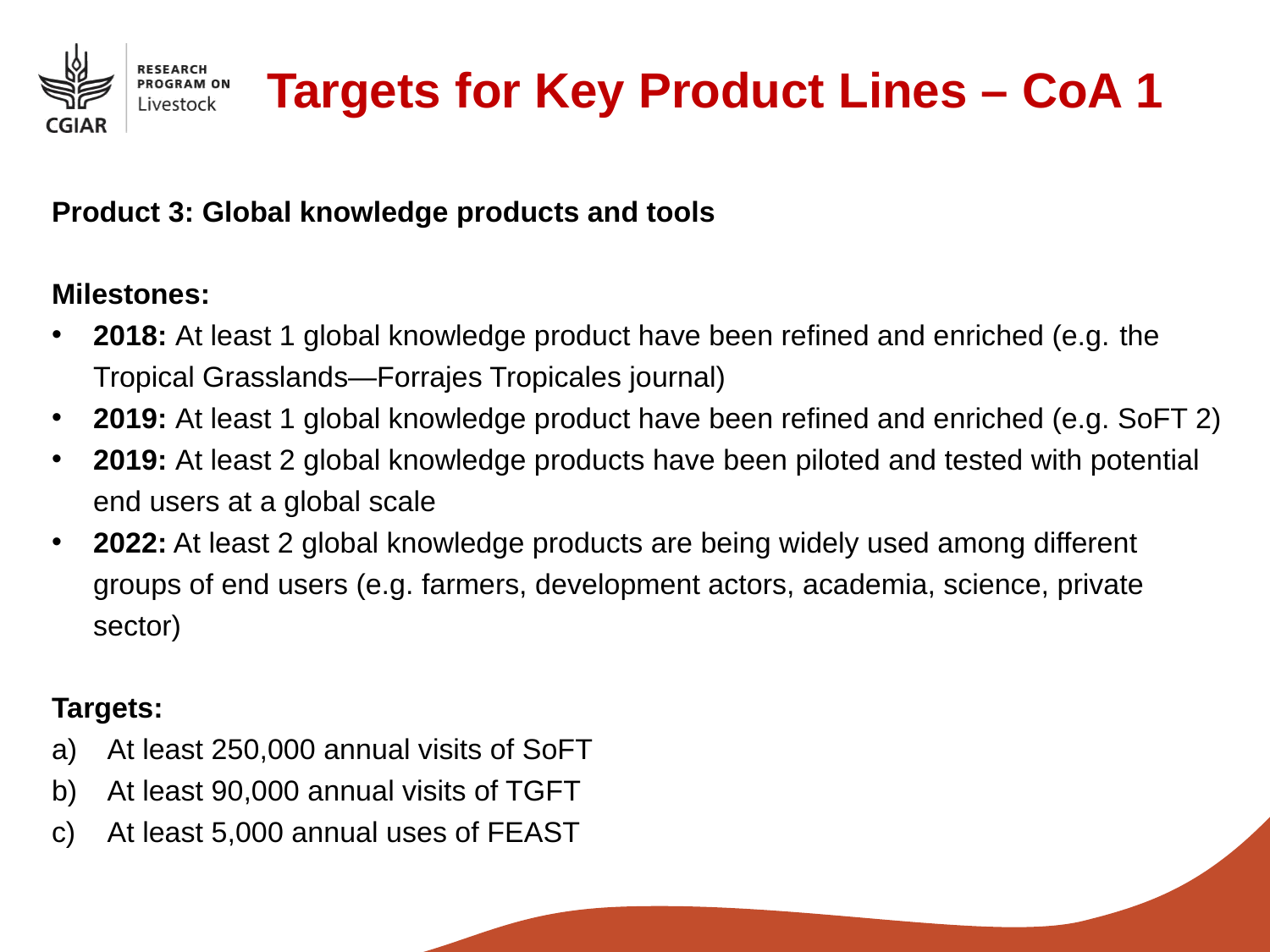

Targets for Key Product Lines – CoA 1
Product 3: Global knowledge products and tools

Milestones:
2018: At least 1 global knowledge product have been refined and enriched (e.g. the Tropical Grasslands—Forrajes Tropicales journal)
2019: At least 1 global knowledge product have been refined and enriched (e.g. SoFT 2)
2019: At least 2 global knowledge products have been piloted and tested with potential end users at a global scale
2022: At least 2 global knowledge products are being widely used among different groups of end users (e.g. farmers, development actors, academia, science, private sector)

Targets:
At least 250,000 annual visits of SoFT
At least 90,000 annual visits of TGFT
At least 5,000 annual uses of FEAST